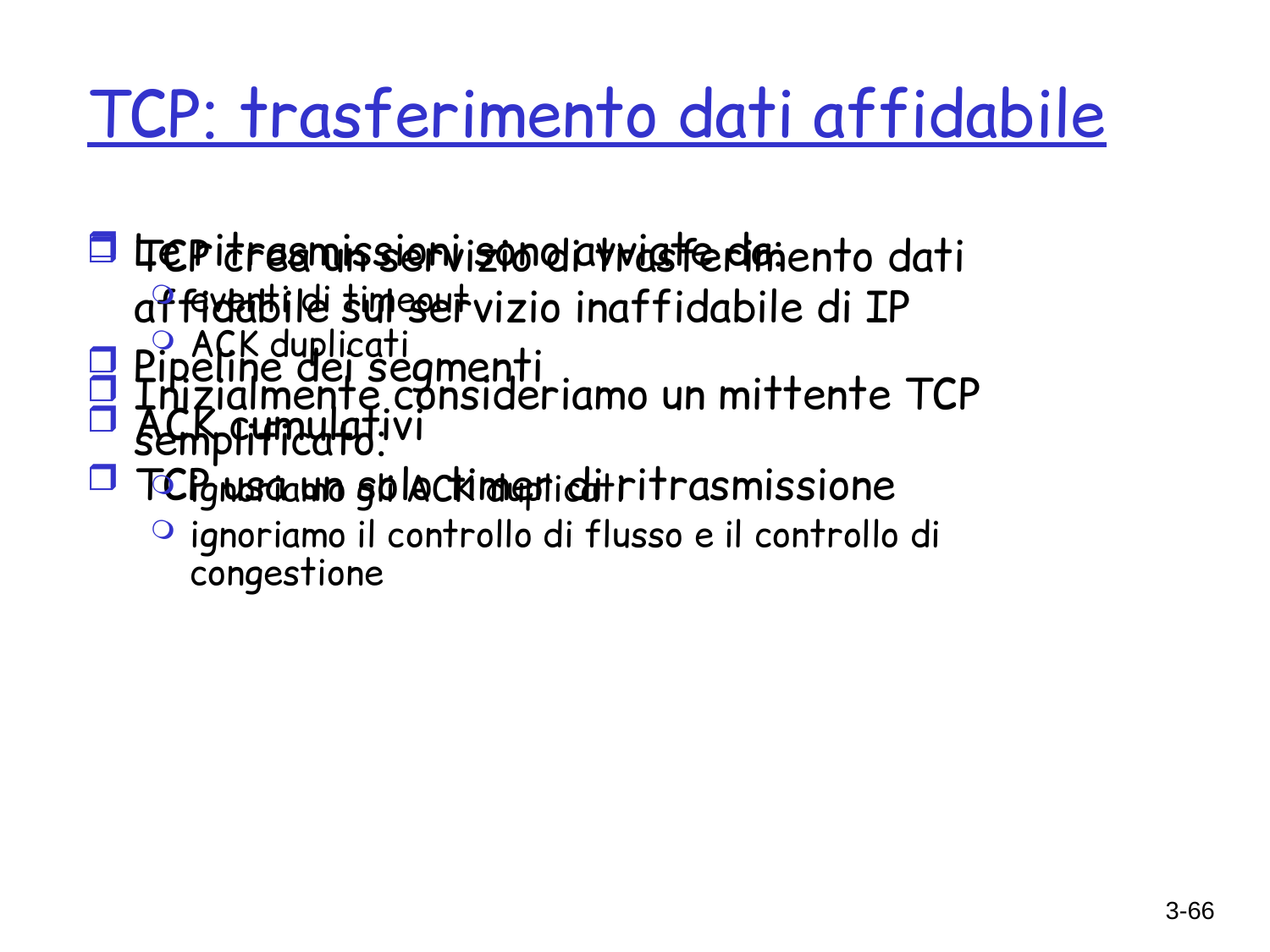

# TCP: trasferimento dati affidabile
TCP crea un servizio di trasferimento dati affidabile sul servizio inaffidabile di IP
Pipeline dei segmenti
ACK cumulativi
TCP usa un solo timer di ritrasmissione

Le ritrasmissioni sono avviate da:
eventi di timeout
ACK duplicati
Inizialmente consideriamo un mittente TCP semplificato:
ignoriamo gli ACK duplicati
ignoriamo il controllo di flusso e il controllo di congestione
3-66